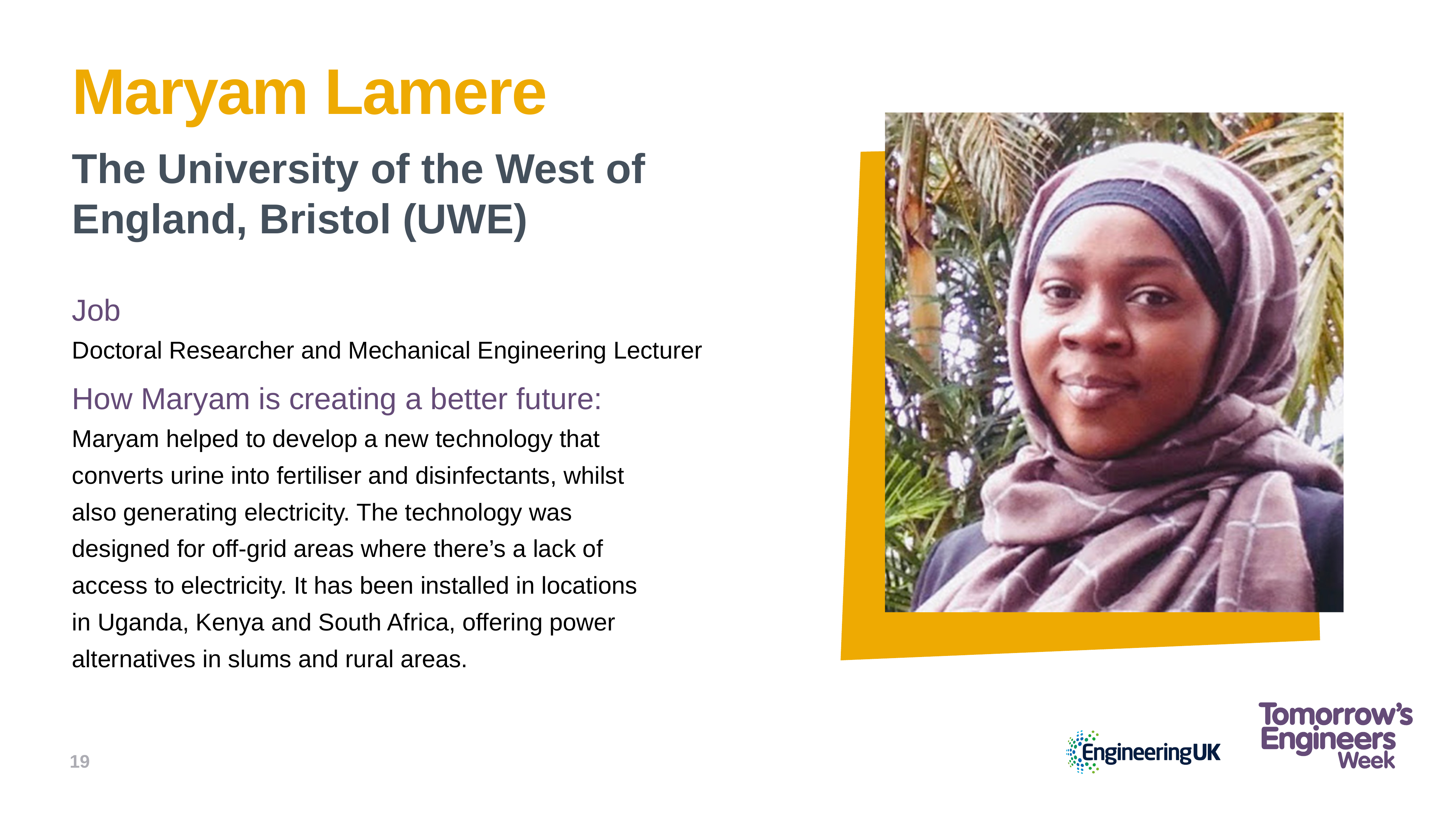

# Maryam Lamere

The University of the West of England, Bristol (UWE)

Job
Doctoral Researcher and Mechanical Engineering Lecturer
How Maryam is creating a better future:
Maryam helped to develop a new technology that
converts urine into fertiliser and disinfectants, whilst
also generating electricity. The technology was
designed for off-grid areas where there’s a lack of
access to electricity. It has been installed in locations
in Uganda, Kenya and South Africa, offering power
alternatives in slums and rural areas.
19